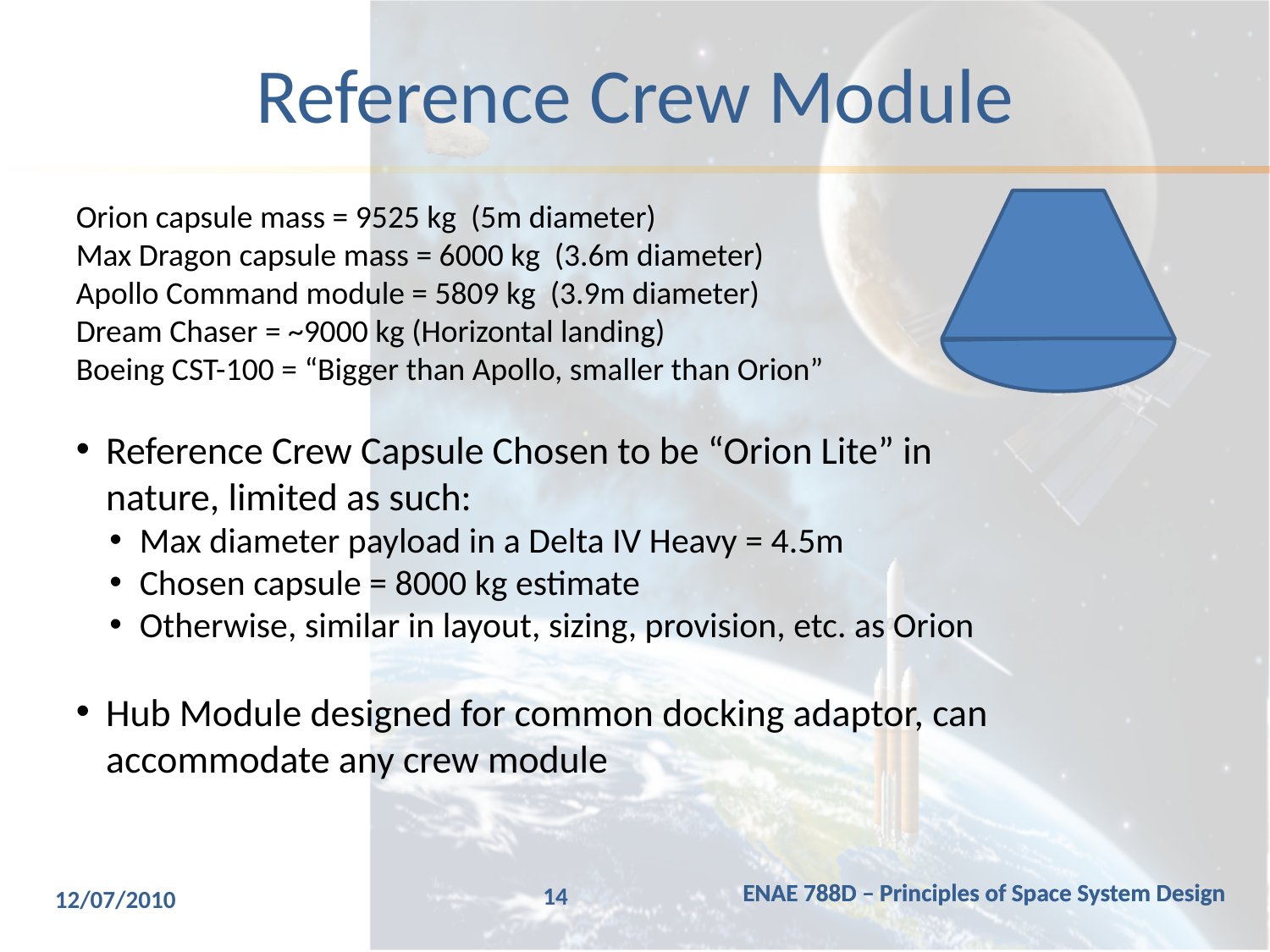

# Reference Crew Module
Orion capsule mass = 9525 kg  (5m diameter)
Max Dragon capsule mass = 6000 kg  (3.6m diameter)
Apollo Command module = 5809 kg  (3.9m diameter)
Dream Chaser = ~9000 kg (Horizontal landing)
Boeing CST-100 = “Bigger than Apollo, smaller than Orion”

Reference Crew Capsule Chosen to be “Orion Lite” in nature, limited as such:
Max diameter payload in a Delta IV Heavy = 4.5m
Chosen capsule = 8000 kg estimate
Otherwise, similar in layout, sizing, provision, etc. as Orion

Hub Module designed for common docking adaptor, can accommodate any crew module